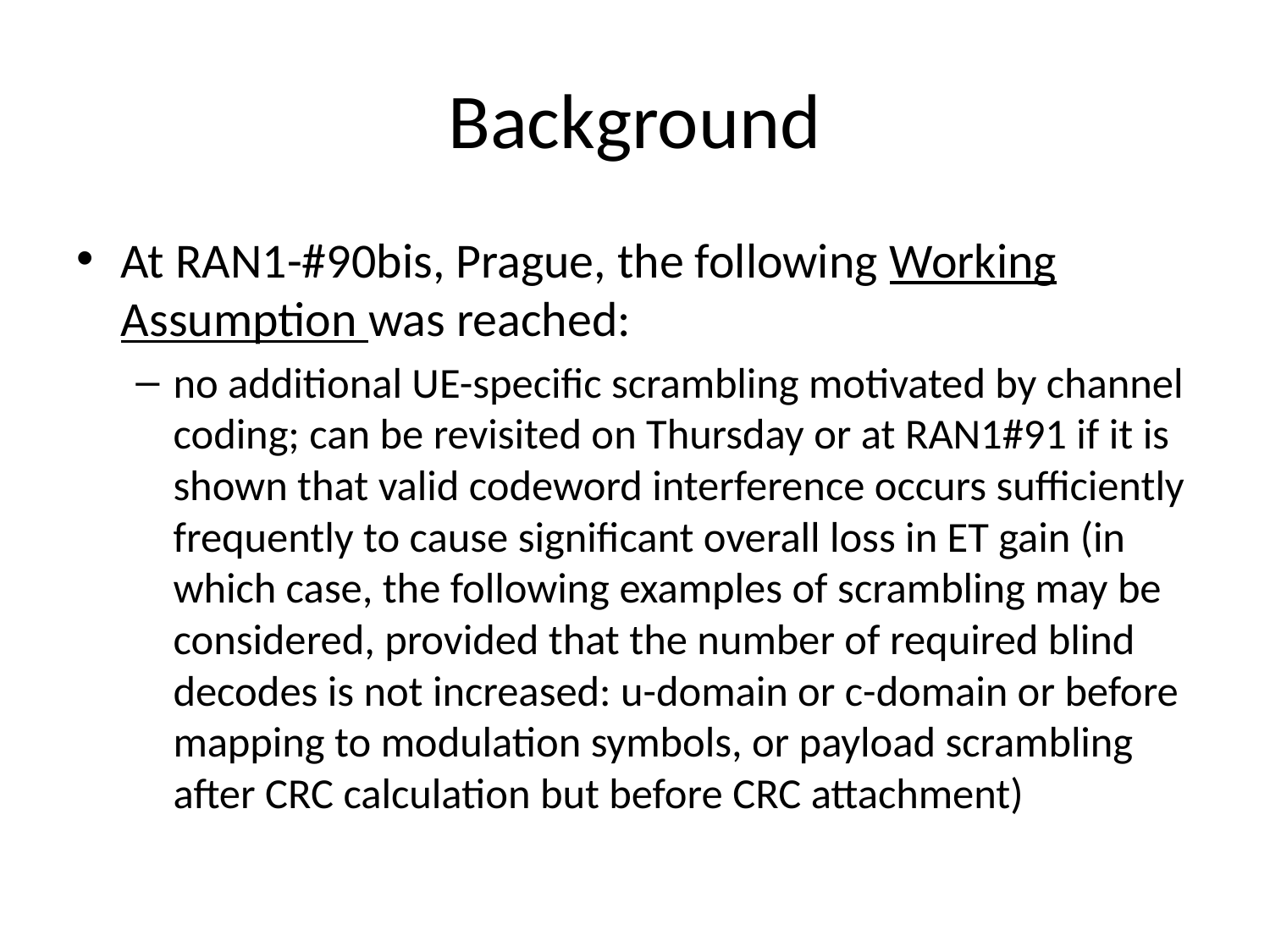

# Background
At RAN1-#90bis, Prague, the following Working Assumption was reached:
no additional UE-specific scrambling motivated by channel coding; can be revisited on Thursday or at RAN1#91 if it is shown that valid codeword interference occurs sufficiently frequently to cause significant overall loss in ET gain (in which case, the following examples of scrambling may be considered, provided that the number of required blind decodes is not increased: u-domain or c-domain or before mapping to modulation symbols, or payload scrambling after CRC calculation but before CRC attachment)